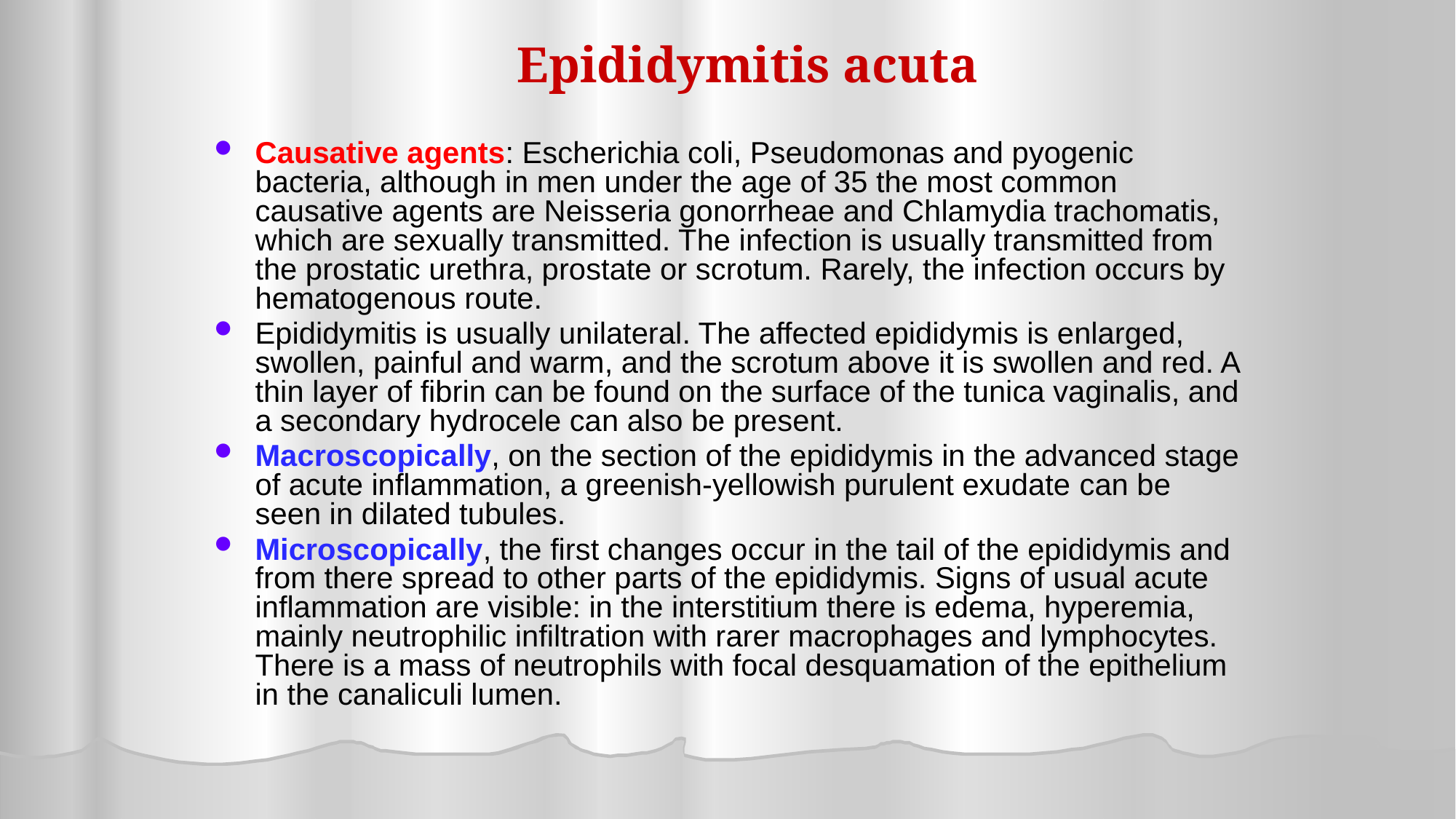

Epididymitis acuta

Causative agents: Escherichia coli, Pseudomonas and pyogenic bacteria, although in men under the age of 35 the most common causative agents are Neisseria gonorrheae and Chlamydia trachomatis, which are sexually transmitted. The infection is usually transmitted from the prostatic urethra, prostate or scrotum. Rarely, the infection occurs by hematogenous route.
Epididymitis is usually unilateral. The affected epididymis is enlarged, swollen, painful and warm, and the scrotum above it is swollen and red. A thin layer of fibrin can be found on the surface of the tunica vaginalis, and a secondary hydrocele can also be present.
Macroscopically, on the section of the epididymis in the advanced stage of acute inflammation, a greenish-yellowish purulent exudate can be seen in dilated tubules.
Microscopically, the first changes occur in the tail of the epididymis and from there spread to other parts of the epididymis. Signs of usual acute inflammation are visible: in the interstitium there is edema, hyperemia, mainly neutrophilic infiltration with rarer macrophages and lymphocytes. There is a mass of neutrophils with focal desquamation of the epithelium in the canaliculi lumen.